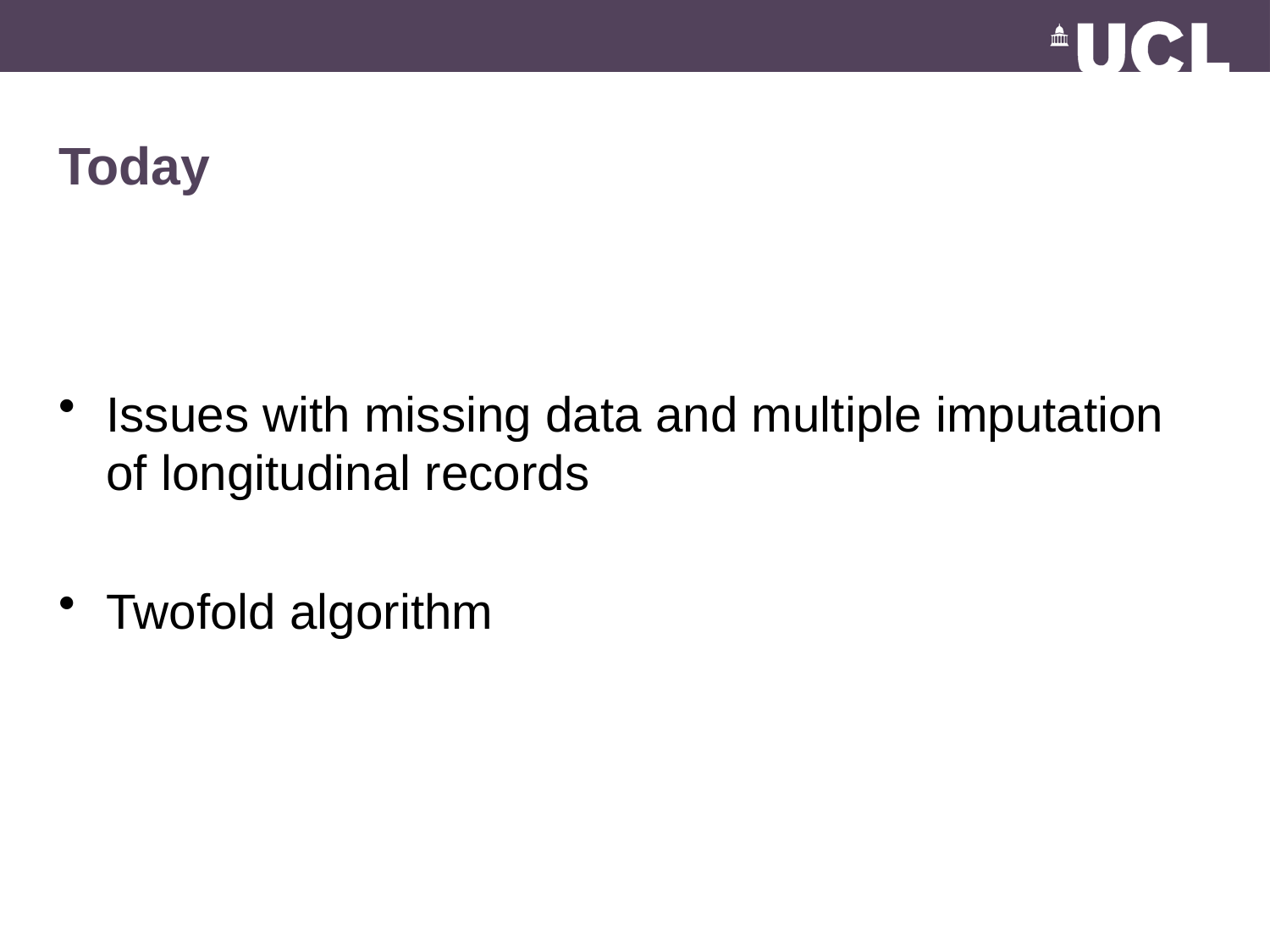

# Today
Issues with missing data and multiple imputation of longitudinal records

Twofold algorithm